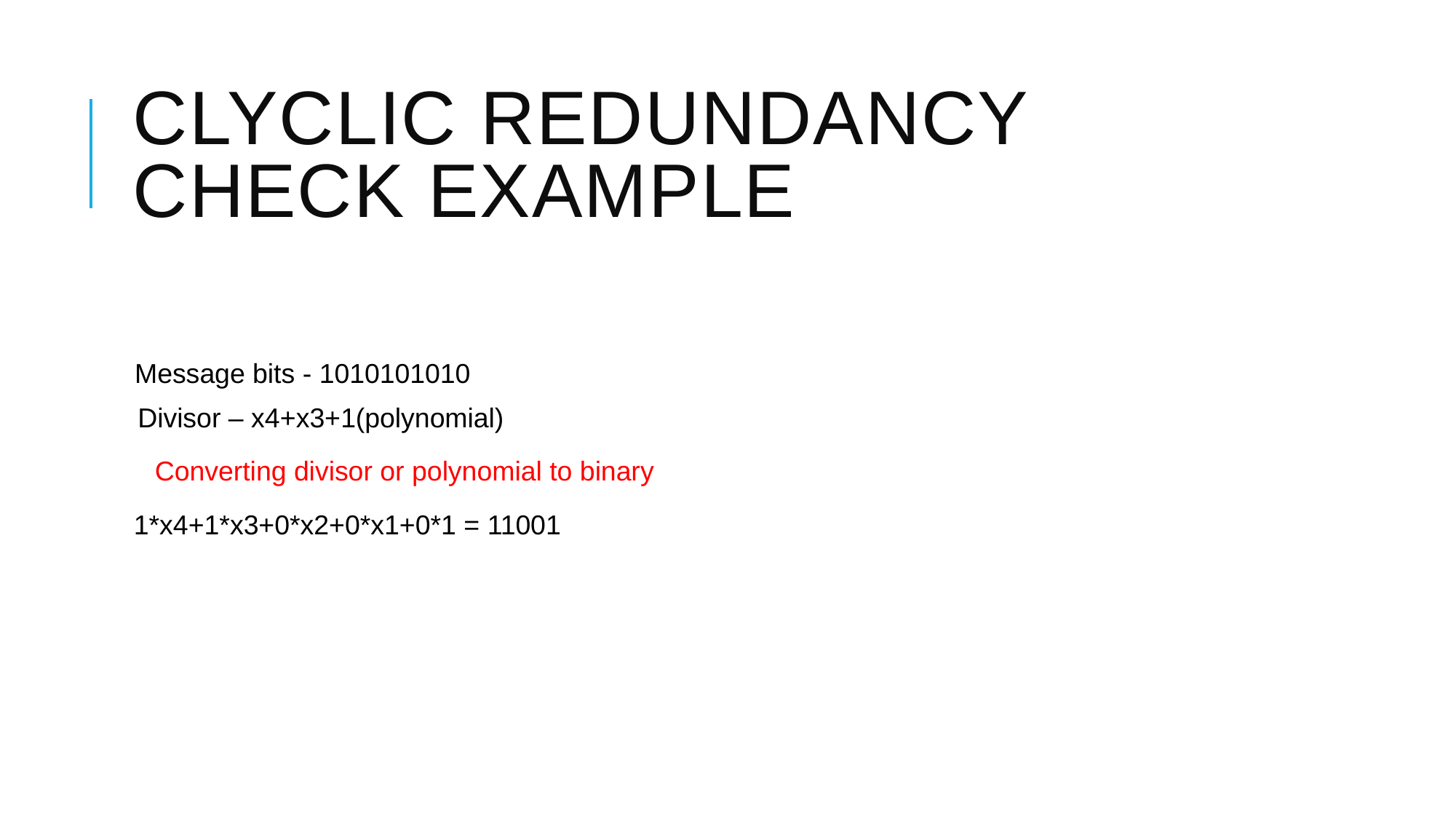

# Clyclic Redundancy Check Example
Message bits - 1010101010
Divisor – x4+x3+1(polynomial)
Converting divisor or polynomial to binary
1*x4+1*x3+0*x2+0*x1+0*1 = 11001